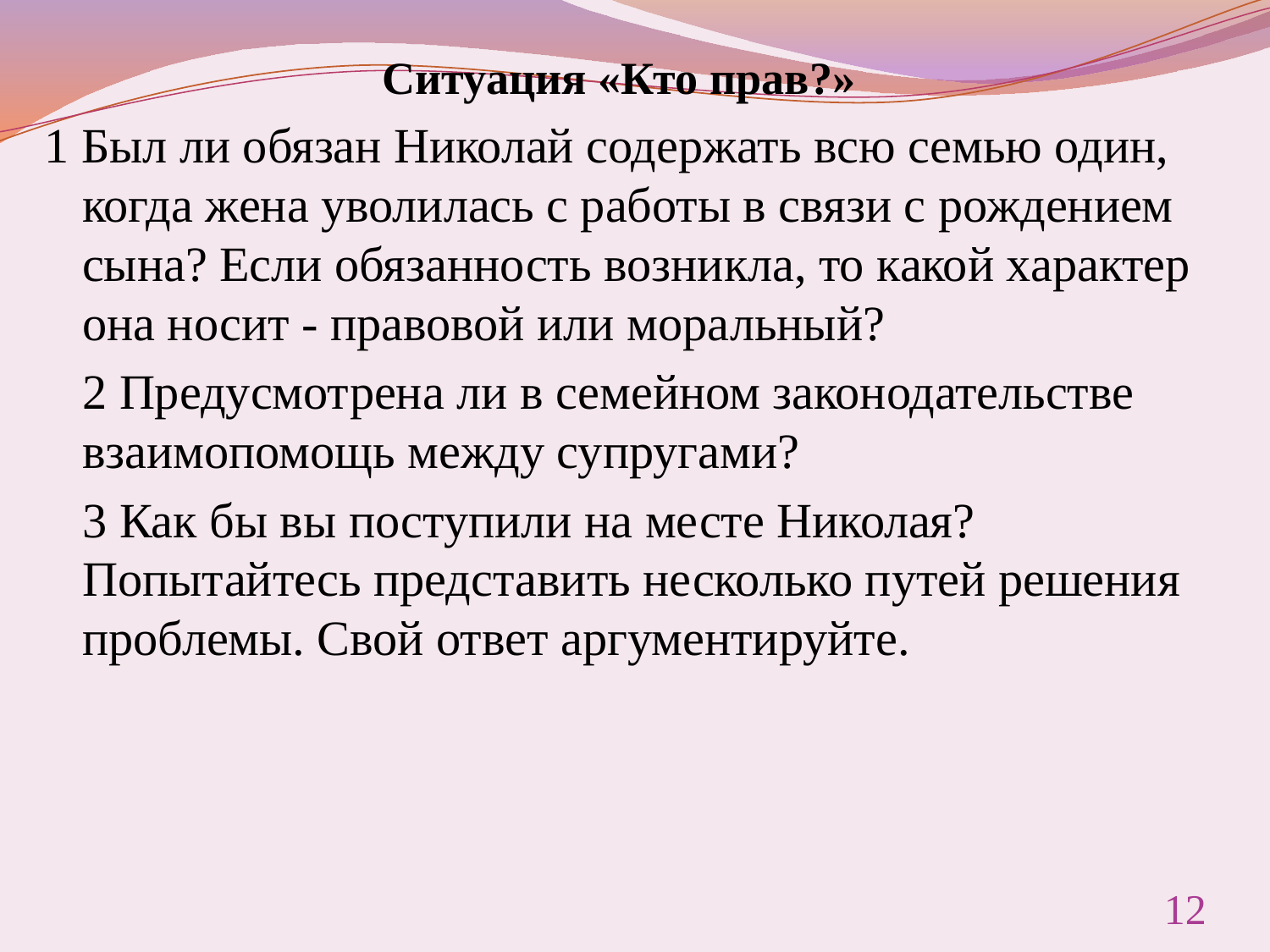

Ситуация «Кто прав?»
1 Был ли обязан Николай содержать всю семью один, когда жена уволилась с работы в связи с рождением сына? Если обязанность возникла, то какой характер она носит - правовой или моральный?
	2 Предусмотрена ли в семейном законодательстве взаимопомощь между супругами?
	3 Как бы вы поступили на месте Николая? Попытайтесь представить несколько путей решения проблемы. Свой ответ аргументируйте.

12